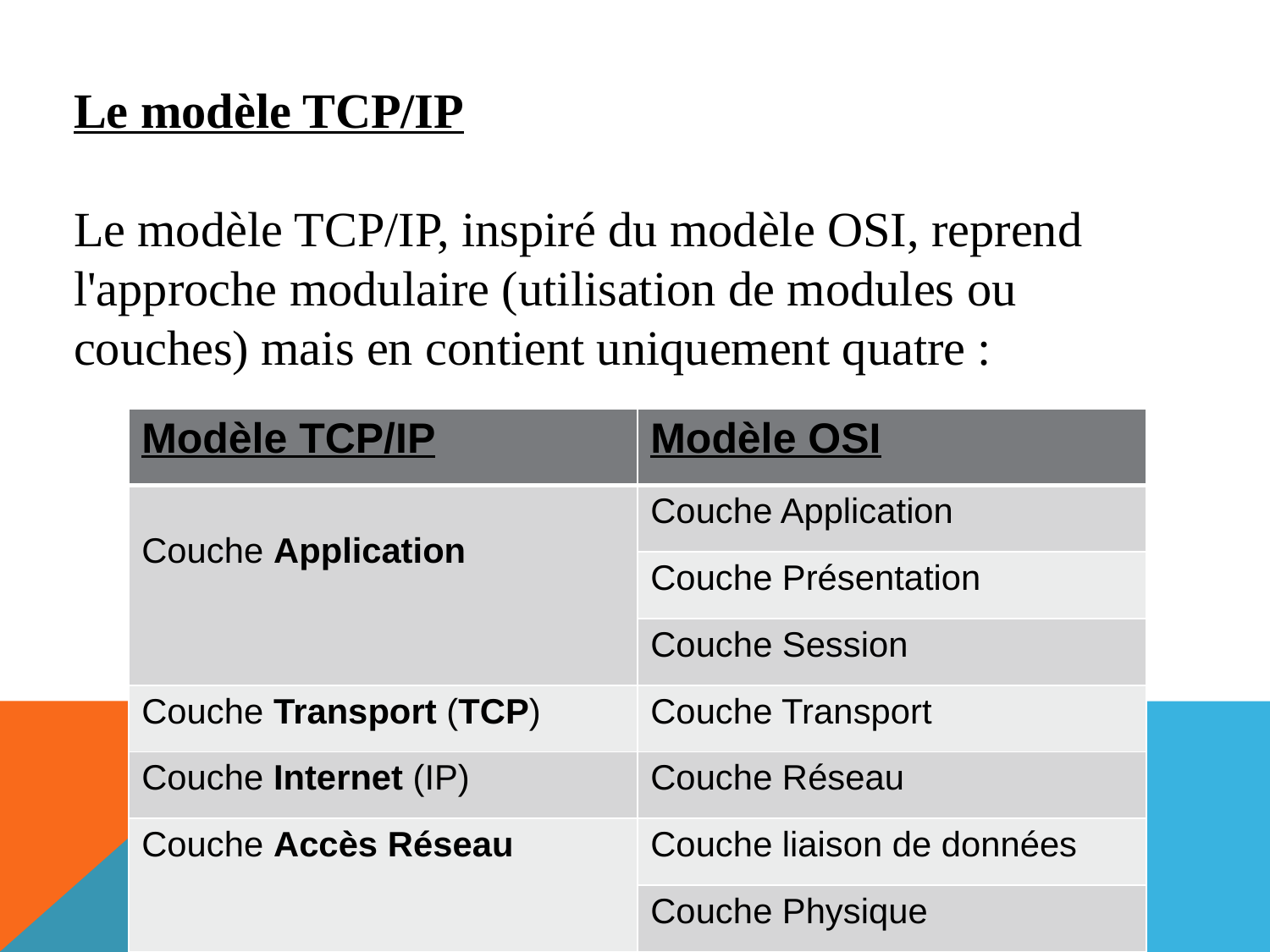

Le modèle TCP/IP

Le modèle TCP/IP, inspiré du modèle OSI, reprend l'approche modulaire (utilisation de modules ou couches) mais en contient uniquement quatre :

| Modèle TCP/IP | Modèle OSI |
| --- | --- |
| Couche Application | Couche Application |
|  | Couche Présentation |
|  | Couche Session |
| Couche Transport (TCP) | Couche Transport |
| Couche Internet (IP) | Couche Réseau |
| Couche Accès Réseau | Couche liaison de données |
|  | Couche Physique |